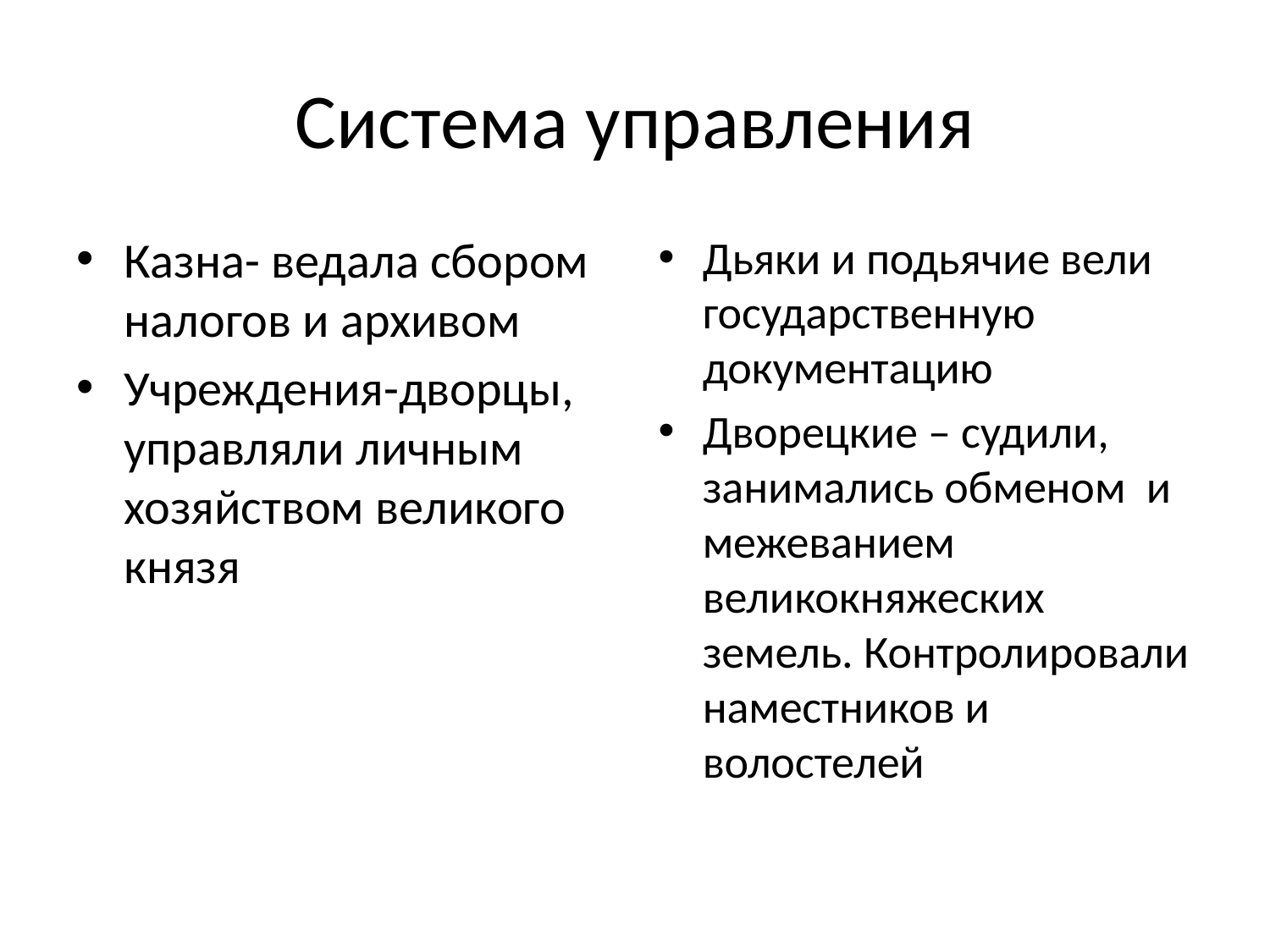

# Система управления
Казна- ведала сбором налогов и архивом
Учреждения-дворцы,  управляли личным хозяйством великого князя
Дьяки и подьячие вели государственную документацию
Дворецкие – судили, занимались обменом  и межеванием великокняжеских земель. Контролировали наместников и волостелей